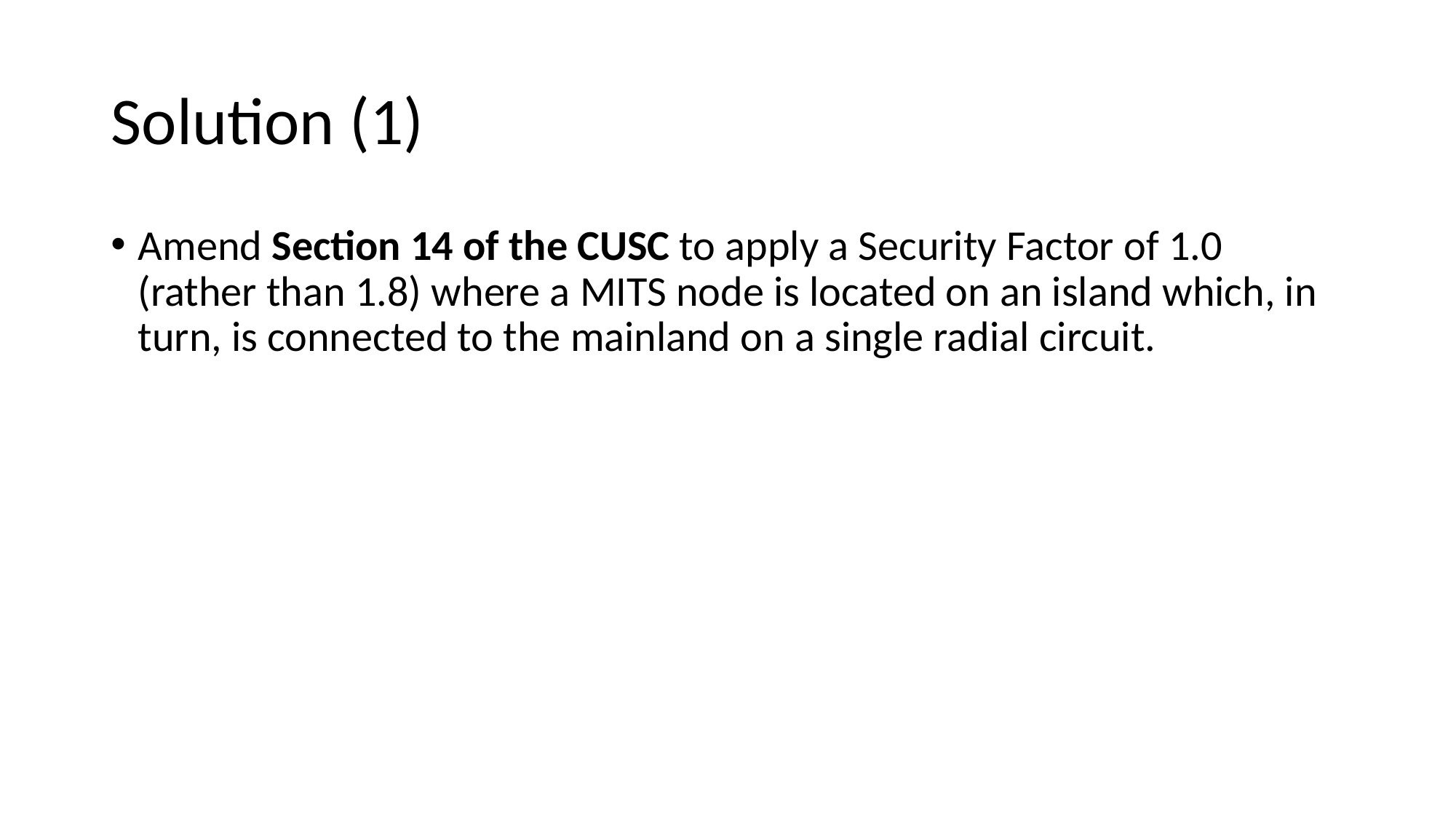

# Solution (1)
Amend Section 14 of the CUSC to apply a Security Factor of 1.0 (rather than 1.8) where a MITS node is located on an island which, in turn, is connected to the mainland on a single radial circuit.